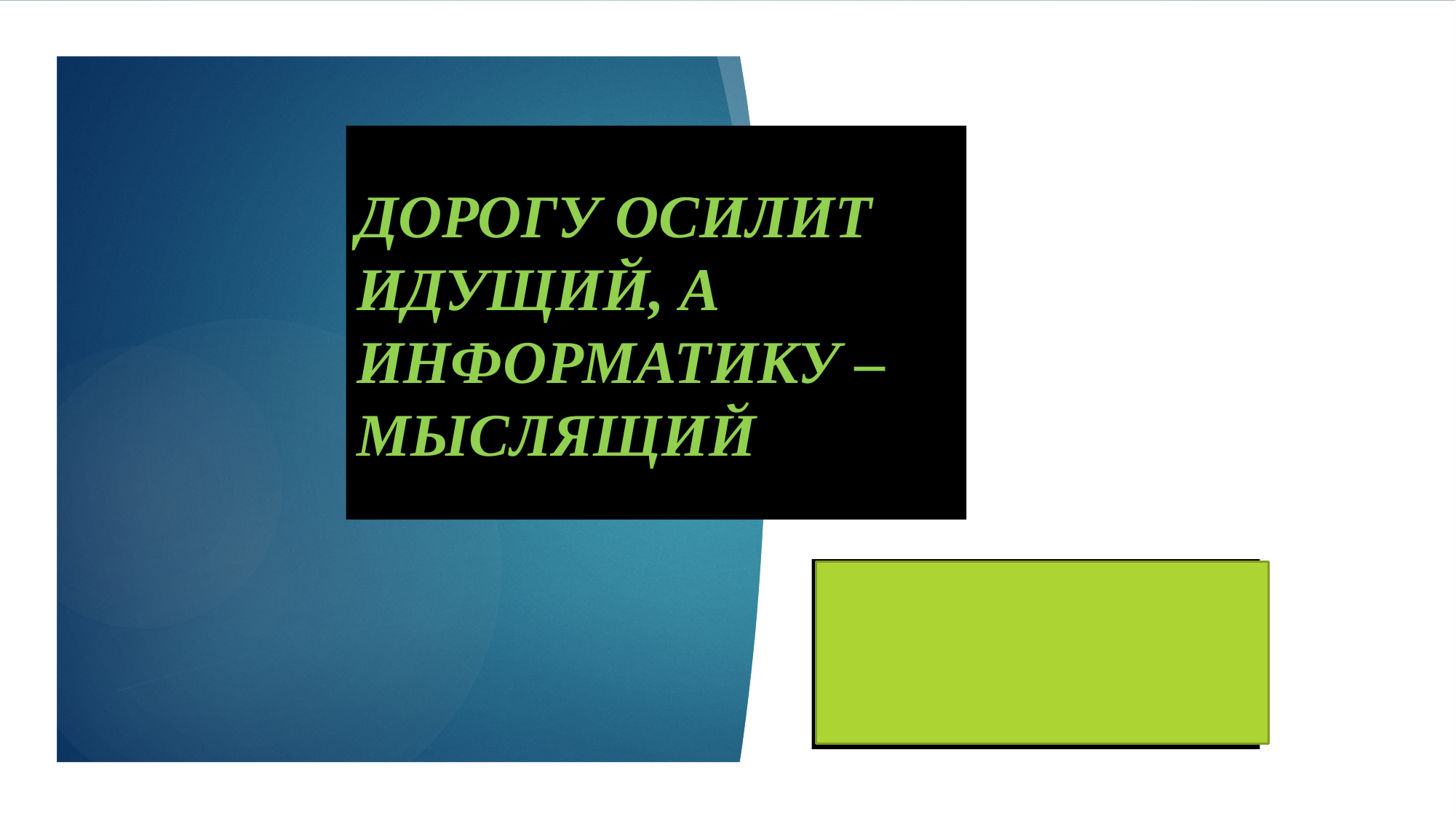

# ДОРОГУ ОСИЛИТ ИДУЩИЙ, А ИНФОРМАТИКУ – МЫСЛЯЩИЙ
Гюстав Гийом
(1883-1960)